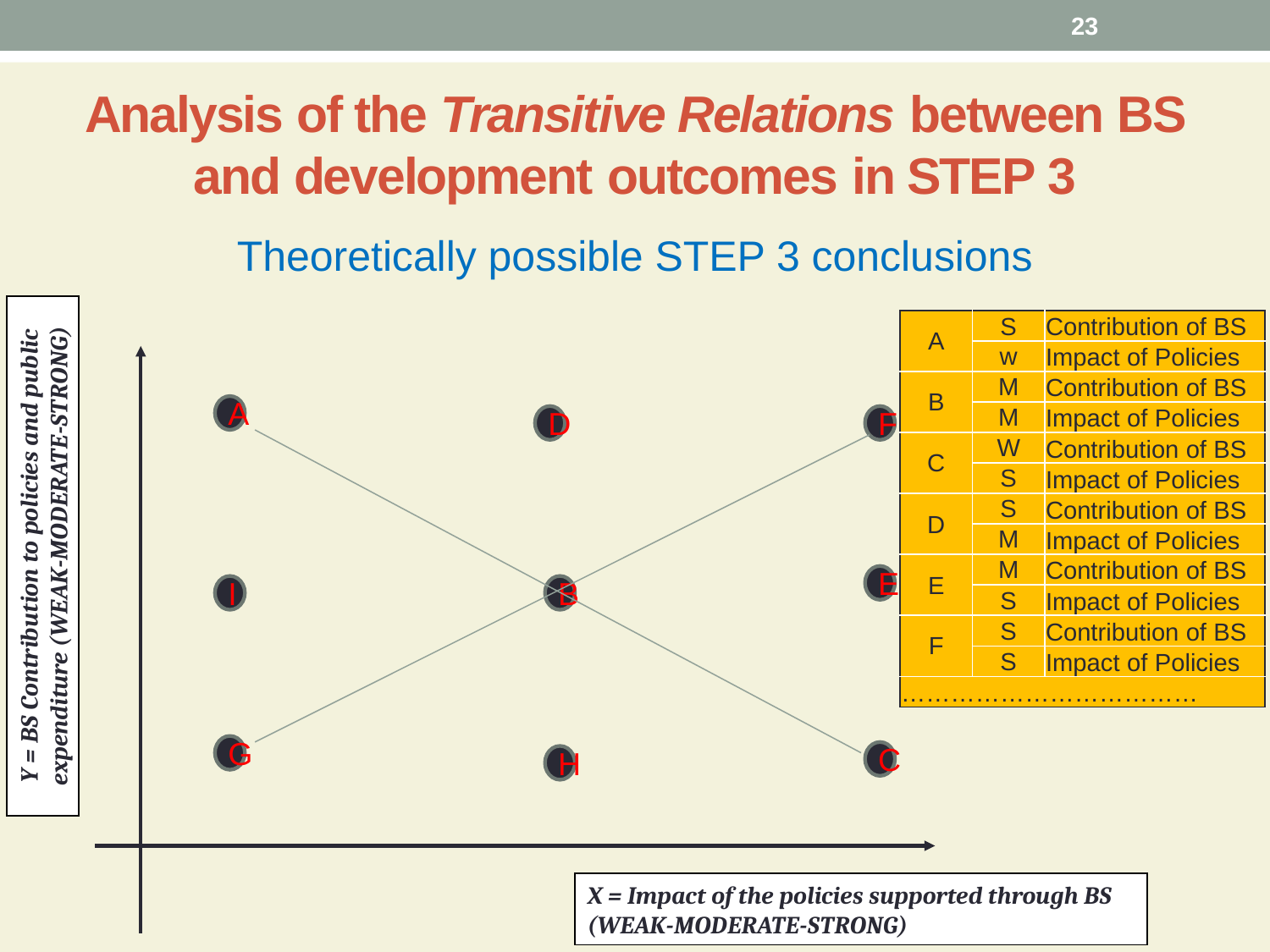

23

# Analysis of the Transitive Relations between BS and development outcomes in STEP 3
Theoretically possible STEP 3 conclusions

| A | S | Contribution of BS |
| --- | --- | --- |
|  | w | Impact of Policies |
| B | M | Contribution of BS |
|  | M | Impact of Policies |
| C | W | Contribution of BS |
|  | S | Impact of Policies |
| D | S | Contribution of BS |
|  | M | Impact of Policies |
| E | M | Contribution of BS |
|  | S | Impact of Policies |
| F | S | Contribution of BS |
|  | S | Impact of Policies |
| ……………………………… |  |  |
A
D
F
Y = BS Contribution to policies and public expenditure (WEAK-MODERATE-STRONG)
E
I
B
G
C
H
X = Impact of the policies supported through BS (WEAK-MODERATE-STRONG)